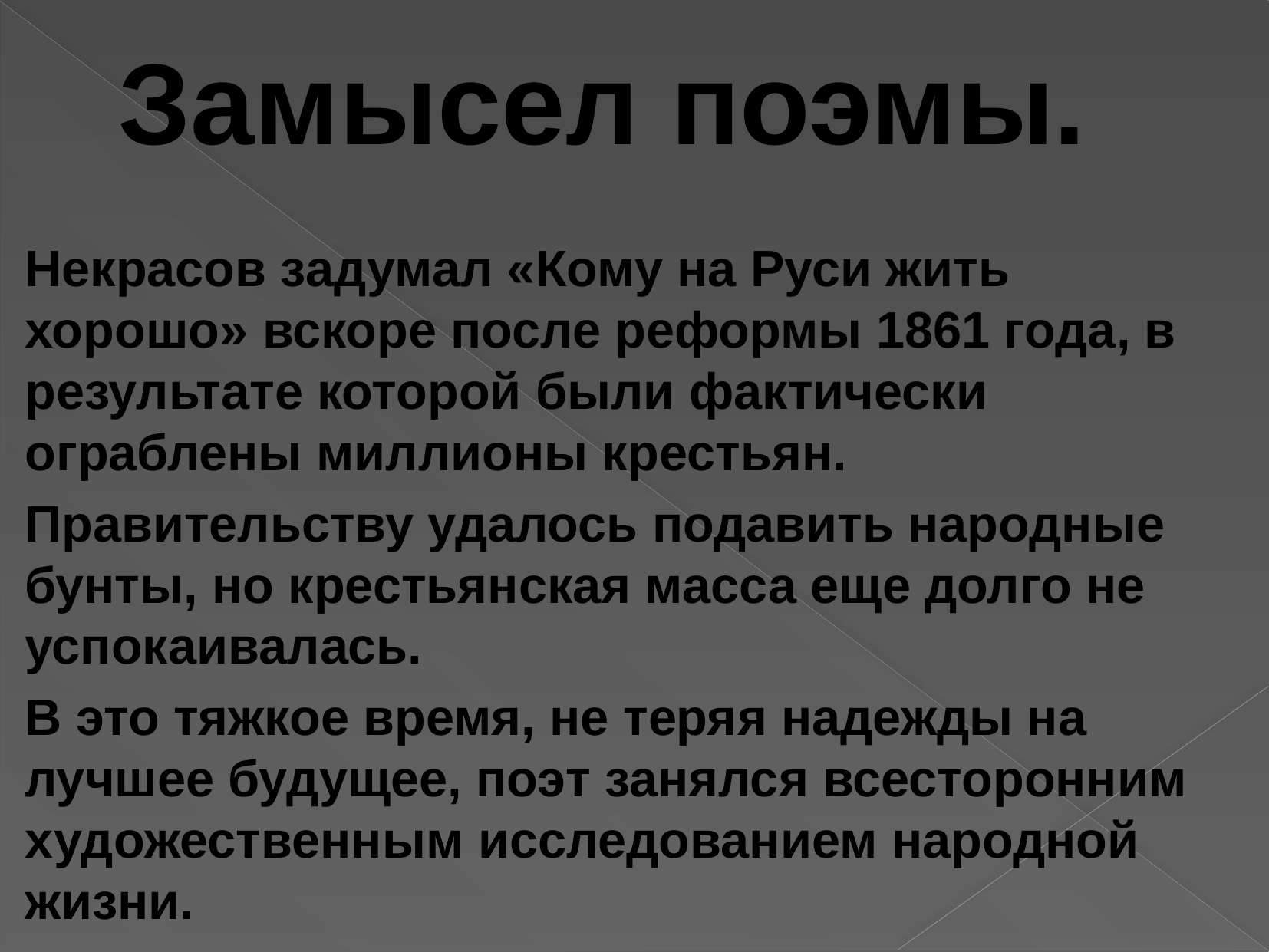

Замысел поэмы.
Некрасов задумал «Кому на Руси жить хорошо» вскоре после реформы 1861 года, в результате которой были фактически ограблены миллионы крестьян.
Правительству удалось подавить народные бунты, но крестьянская масса еще долго не успокаивалась.
В это тяжкое время, не теряя надежды на лучшее будущее, поэт занялся всесторонним художественным исследованием народной жизни.